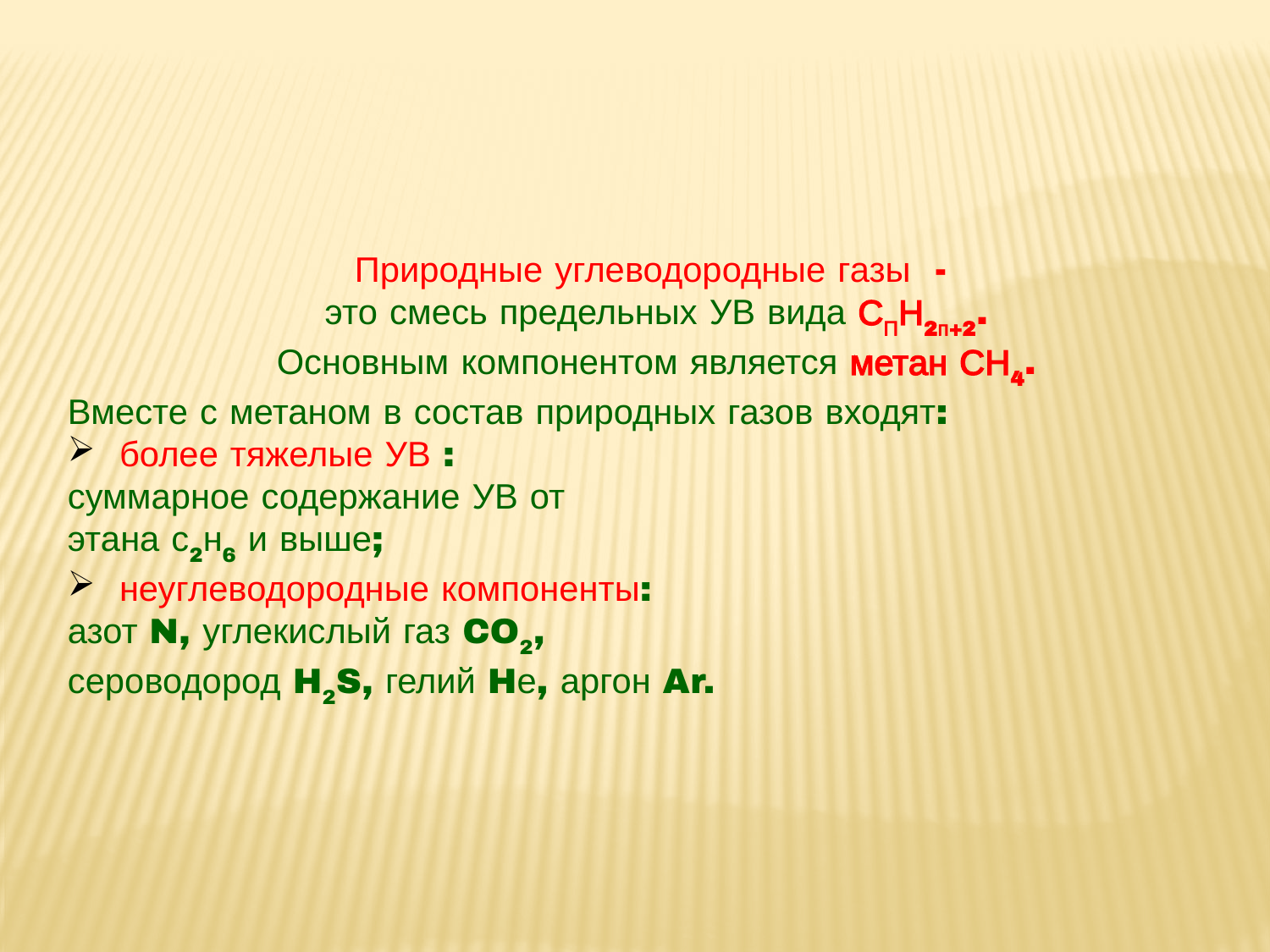

Природные углеводородные газы  -
это смесь предельных УВ вида СПН2п+2.
Основным компонентом является метан СН4.
Вместе с метаном в состав природных газов входят:
  более тяжелые УВ :
суммарное содержание УВ от
этана с2н6 и выше;
  неуглеводородные компоненты:
азот N, углекислый газ CO2,
сероводород H2S, гелий Hе, аргон Ar.